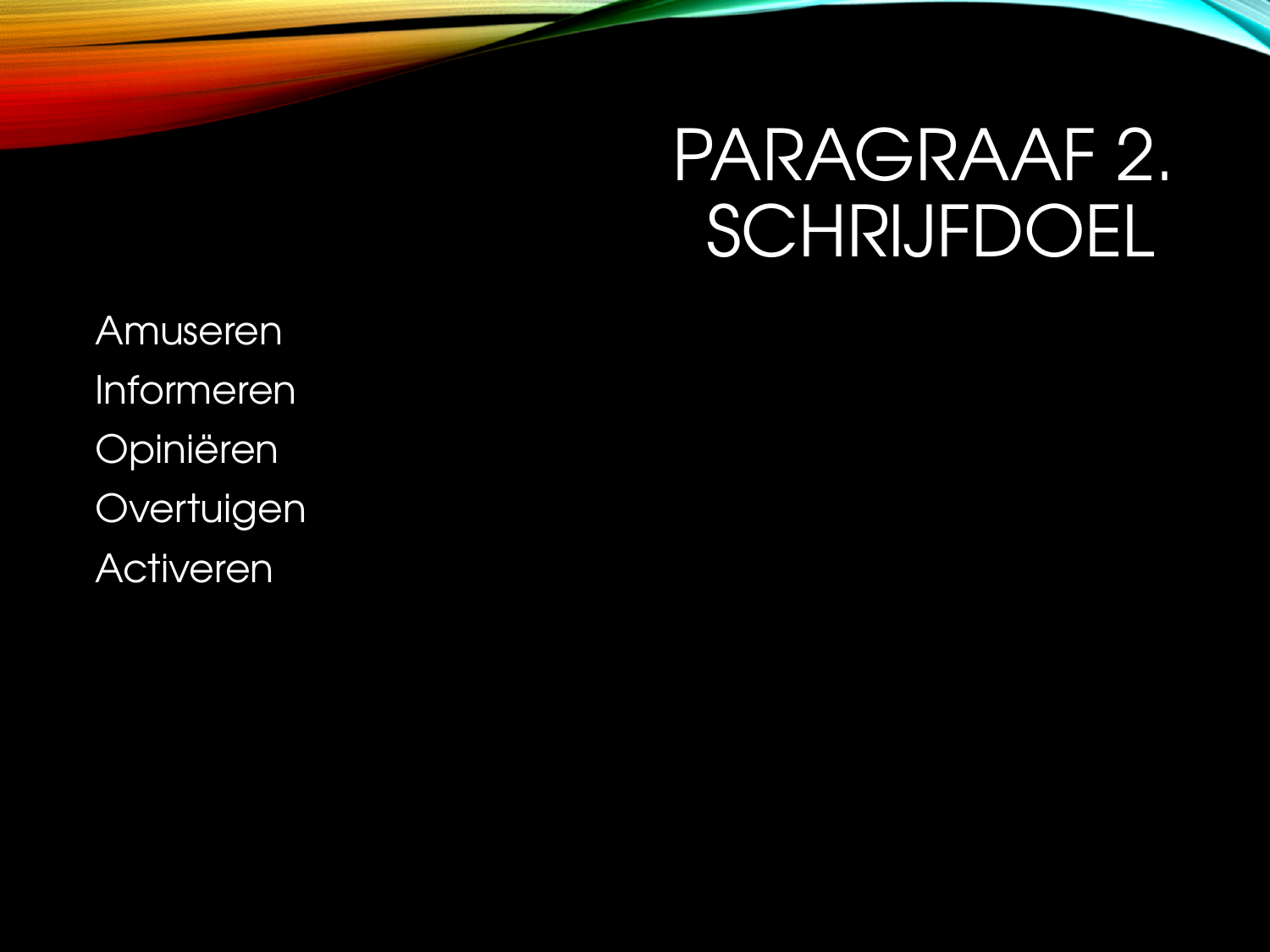

# Paragraaf 2. Schrijfdoel
Amuseren
Informeren
Opiniëren
Overtuigen
Activeren